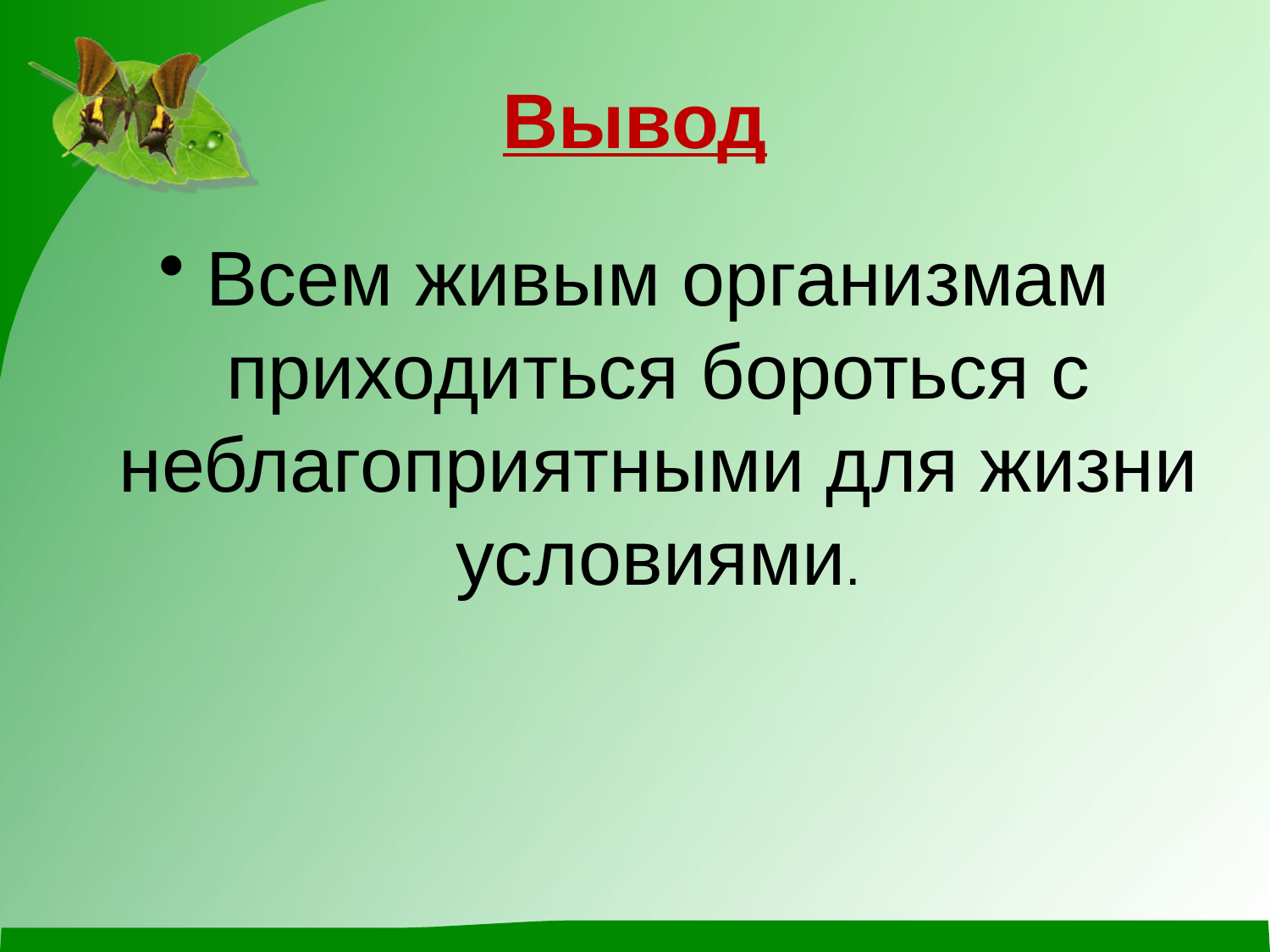

# Вывод
Всем живым организмам приходиться бороться с неблагоприятными для жизни условиями.